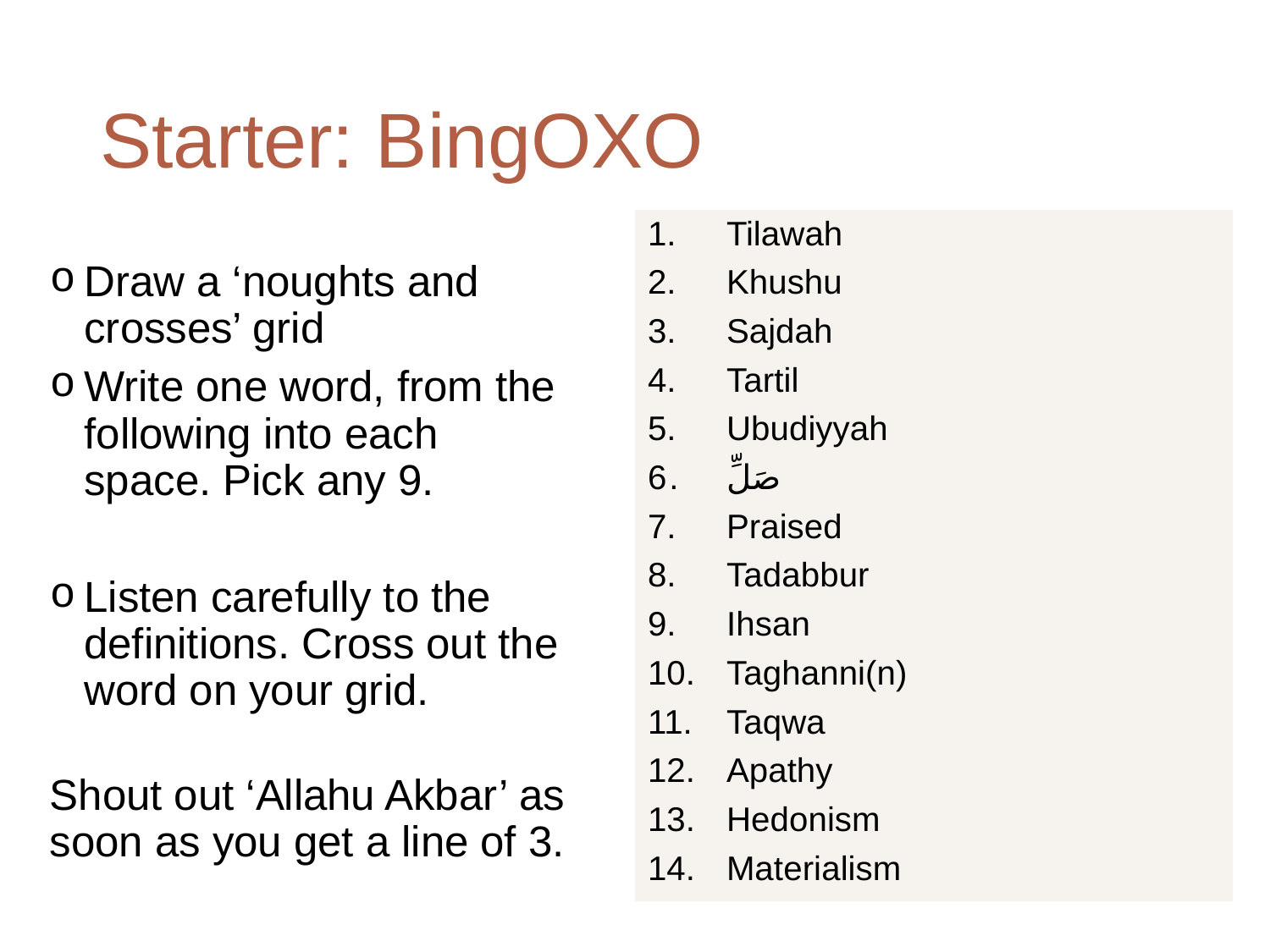

# Starter: BingOXO
Tilawah
Khushu
Sajdah
Tartil
Ubudiyyah
صَلِّ
Praised
Tadabbur
Ihsan
Taghanni(n)
Taqwa
Apathy
Hedonism
Materialism

Draw a ‘noughts and crosses’ grid
Write one word, from the following into each space. Pick any 9.

Listen carefully to the definitions. Cross out the word on your grid.
Shout out ‘Allahu Akbar’ as soon as you get a line of 3.